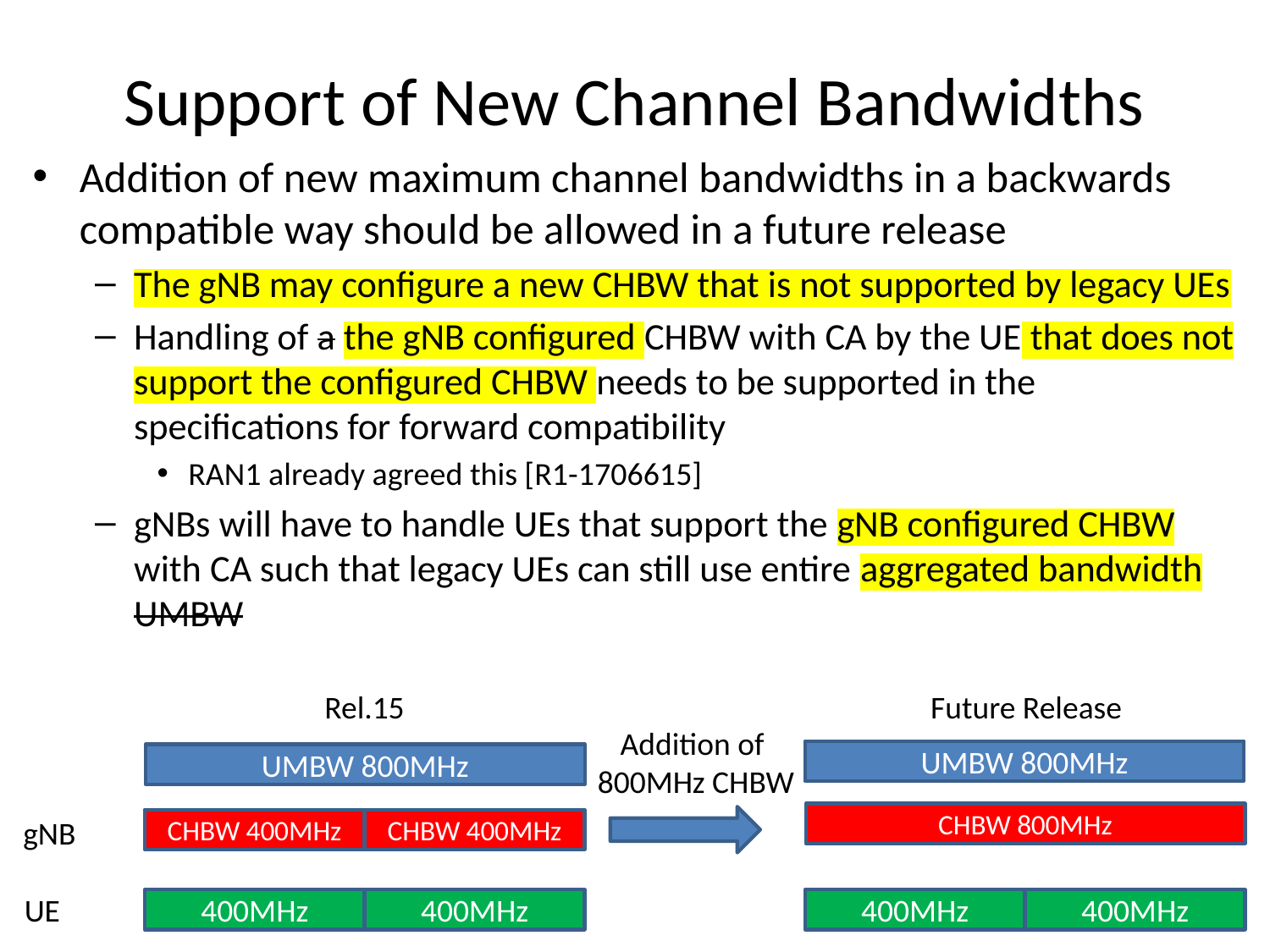

# Support of New Channel Bandwidths
Addition of new maximum channel bandwidths in a backwards compatible way should be allowed in a future release
The gNB may configure a new CHBW that is not supported by legacy UEs
Handling of a the gNB configured CHBW with CA by the UE that does not support the configured CHBW needs to be supported in the specifications for forward compatibility
RAN1 already agreed this [R1-1706615]
gNBs will have to handle UEs that support the gNB configured CHBW with CA such that legacy UEs can still use entire aggregated bandwidth UMBW

Rel.15
Future Release
Addition of
800MHz CHBW
UMBW 800MHz
UMBW 800MHz
CHBW 800MHz
gNB

CHBW 400MHz
CHBW 400MHz
UE
400MHz
400MHz
400MHz
400MHz